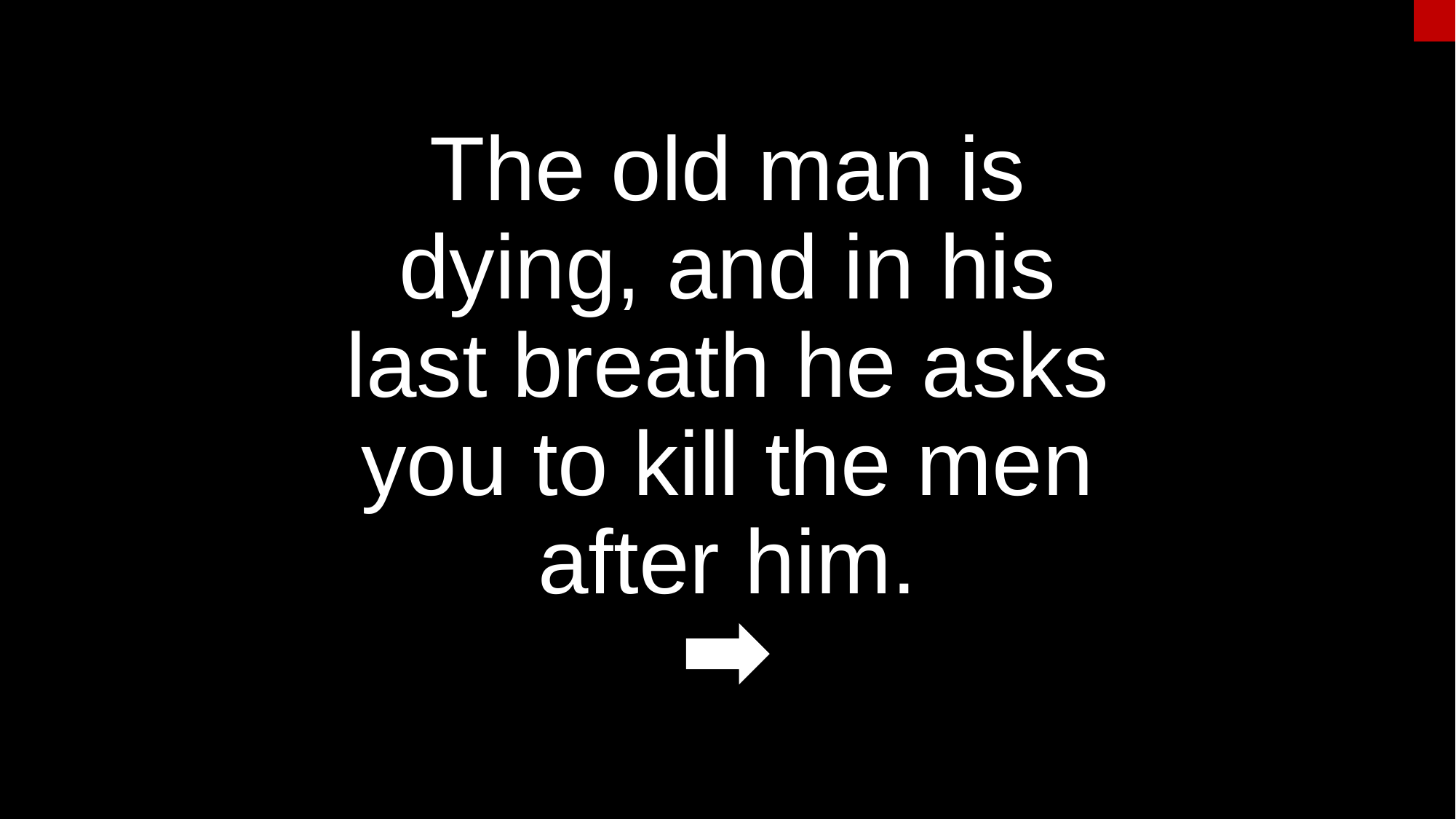

# The old man is dying, and in his last breath he asks you to kill the men after him.